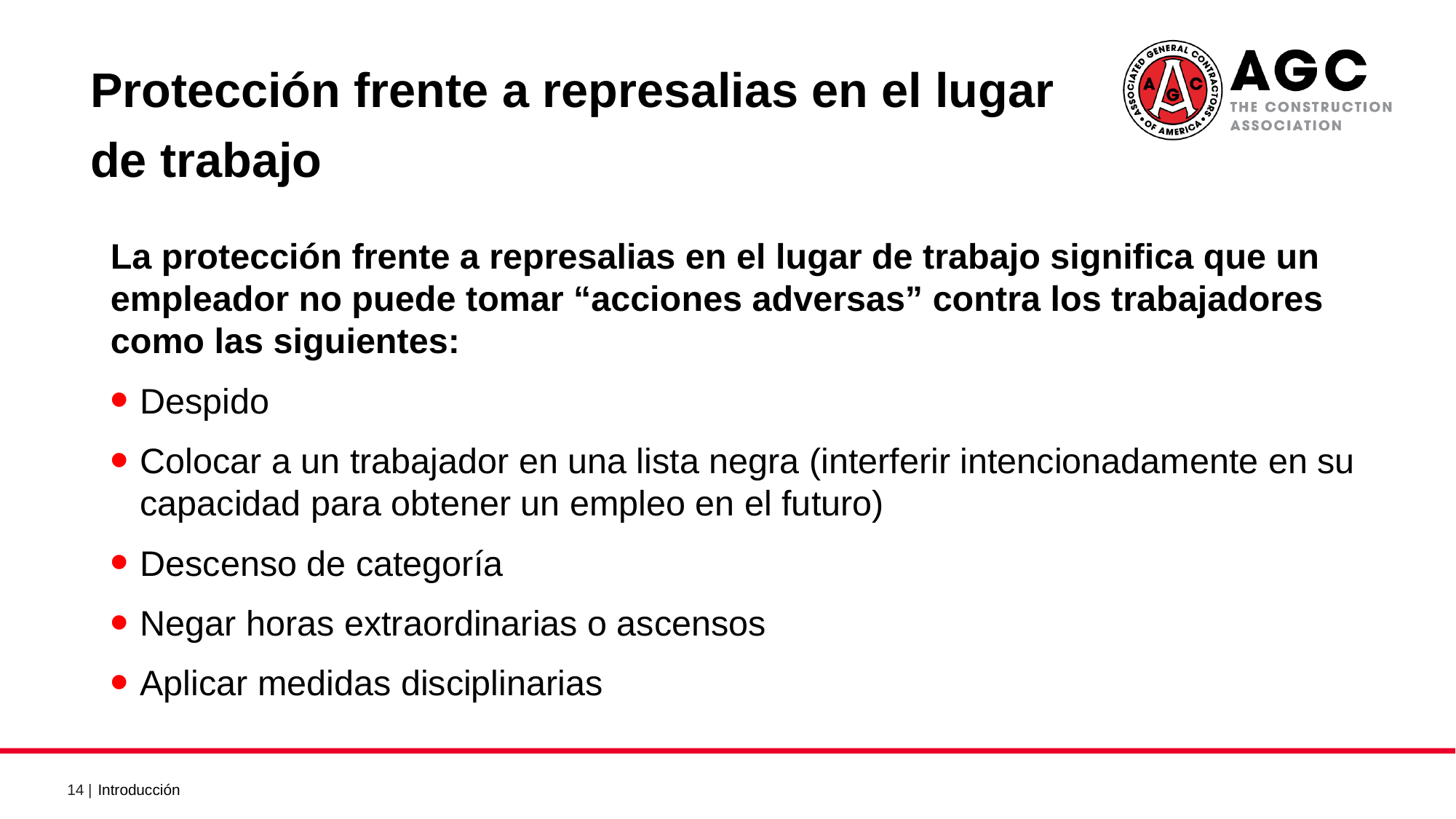

Protección frente a represalias en el lugar de trabajo
La protección frente a represalias en el lugar de trabajo significa que un empleador no puede tomar “acciones adversas” contra los trabajadores como las siguientes:
Despido
Colocar a un trabajador en una lista negra (interferir intencionadamente en su capacidad para obtener un empleo en el futuro)
Descenso de categoría
Negar horas extraordinarias o ascensos
Aplicar medidas disciplinarias
Introducción